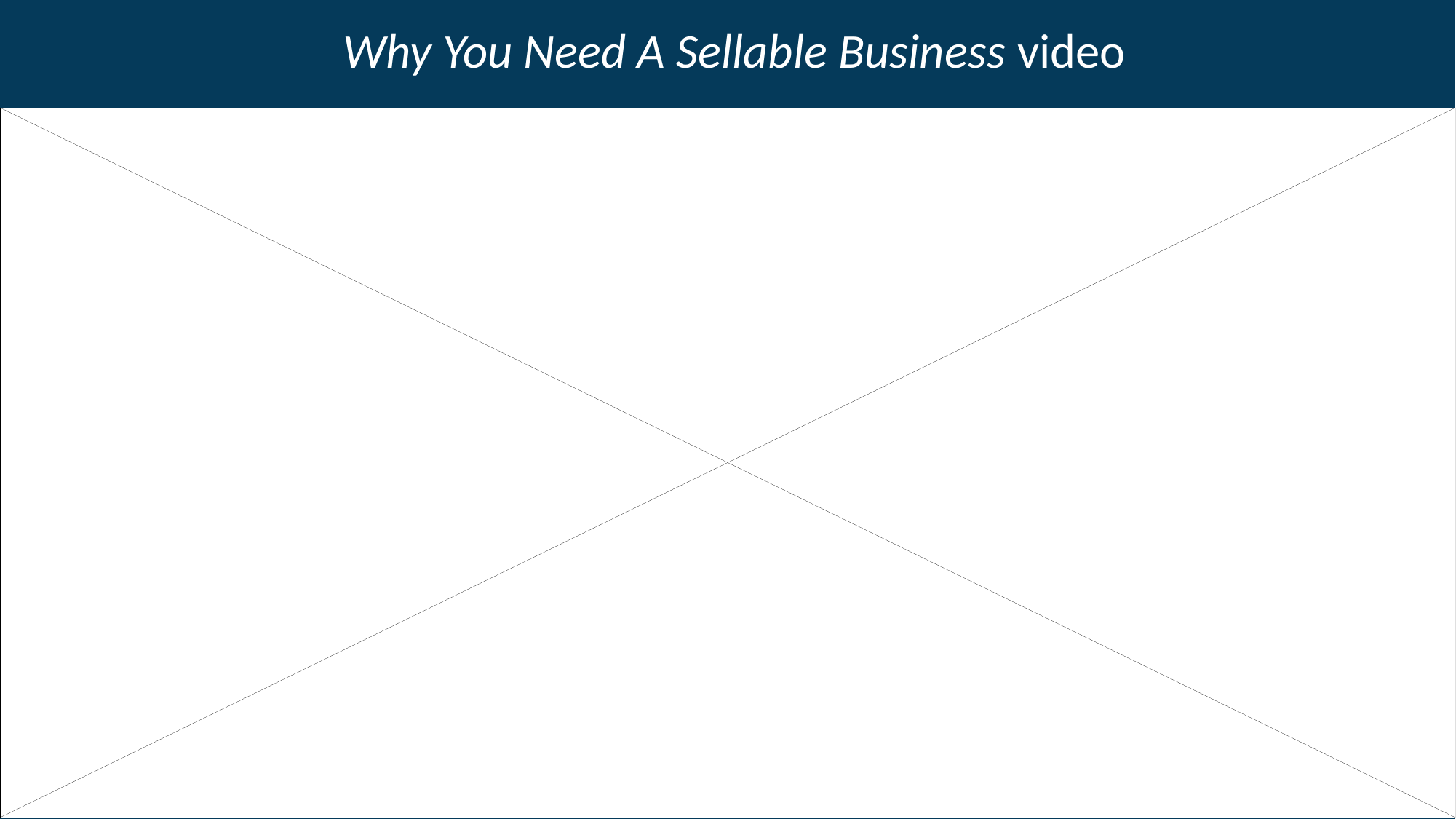

Why You Need A Sellable Business video